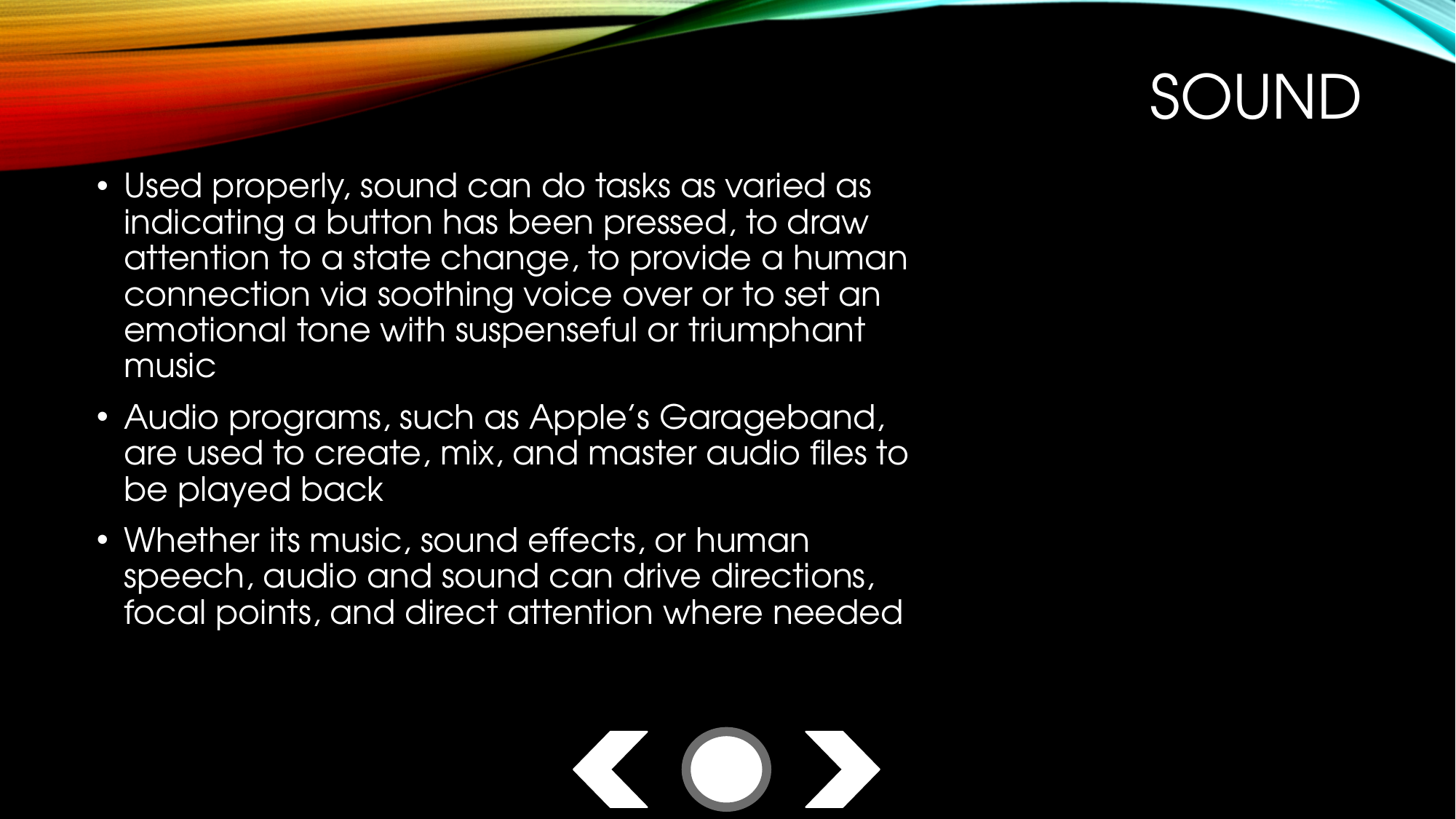

# Sound
Used properly, sound can do tasks as varied as indicating a button has been pressed, to draw attention to a state change, to provide a human connection via soothing voice over or to set an emotional tone with suspenseful or triumphant music
Audio programs, such as Apple’s Garageband, are used to create, mix, and master audio files to be played back
Whether its music, sound effects, or human speech, audio and sound can drive directions, focal points, and direct attention where needed